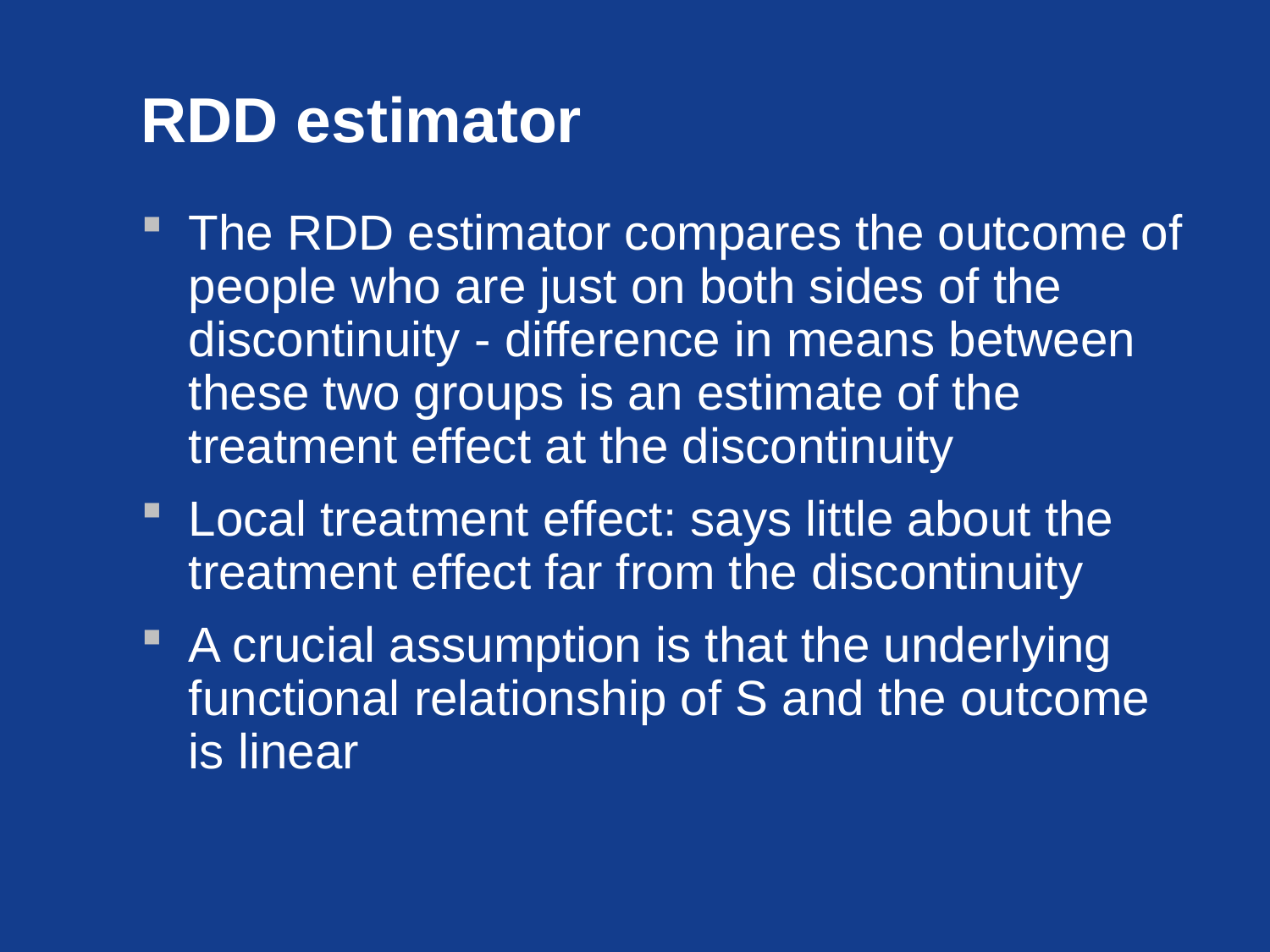

# RDD estimator
The RDD estimator compares the outcome of people who are just on both sides of the discontinuity - difference in means between these two groups is an estimate of the treatment effect at the discontinuity
Local treatment effect: says little about the treatment effect far from the discontinuity
A crucial assumption is that the underlying functional relationship of S and the outcome is linear